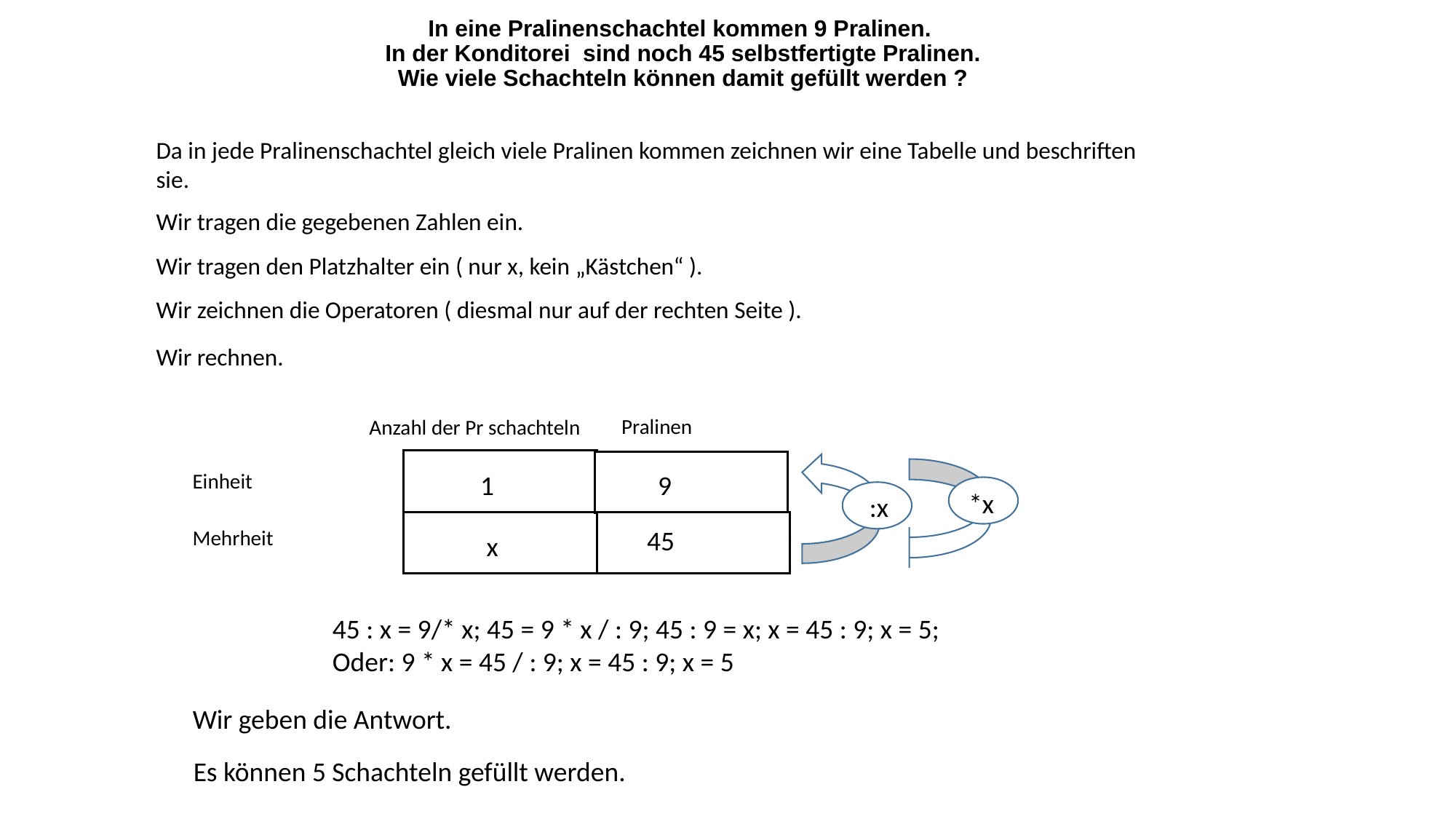

# In eine Pralinenschachtel kommen 9 Pralinen. In der Konditorei  sind noch 45 selbstfertigte Pralinen. Wie viele Schachteln können damit gefüllt werden ?
Da in jede Pralinenschachtel gleich viele Pralinen kommen zeichnen wir eine Tabelle und beschriften sie.
Wir tragen die gegebenen Zahlen ein.
Wir tragen den Platzhalter ein ( nur x, kein „Kästchen“ ).

Wir zeichnen die Operatoren ( diesmal nur auf der rechten Seite ).
Wir rechnen.
Pralinen
Anzahl der Pr schachteln

Einheit
1
 9

*x

 :x

45
Mehrheit
x
45 : x = 9/* x; 45 = 9 * x / : 9; 45 : 9 = x; x = 45 : 9; x = 5;
Oder: 9 * x = 45 / : 9; x = 45 : 9; x = 5
Wir geben die Antwort.
 Es können 5 Schachteln gefüllt werden.